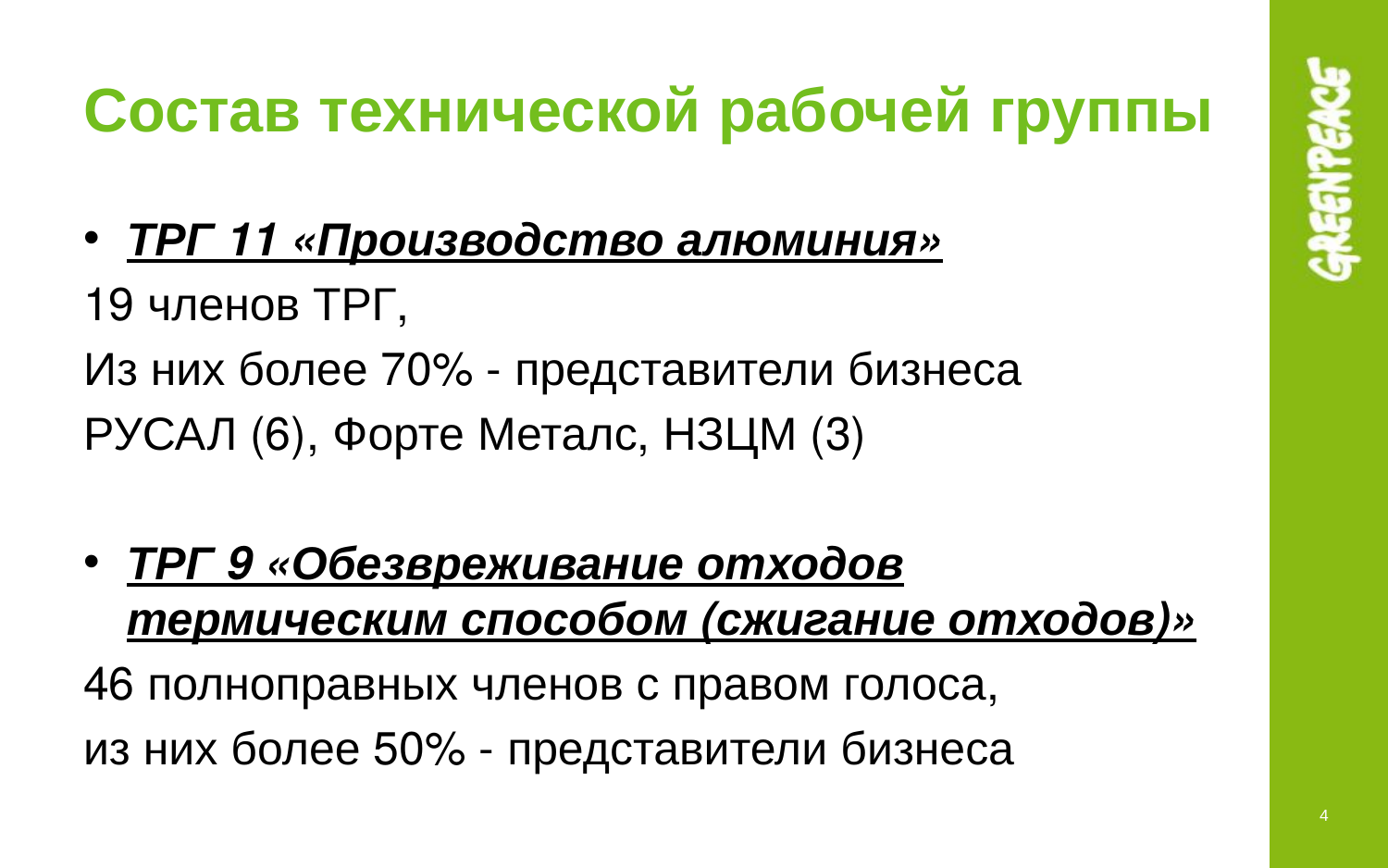

# Состав технической рабочей группы
ТРГ 11 «Производство алюминия»
19 членов ТРГ,
Из них более 70% - представители бизнеса
РУСАЛ (6), Форте Металс, НЗЦМ (3)

ТРГ 9 «Обезвреживание отходов термическим способом (сжигание отходов)»
46 полноправных членов с правом голоса,
из них более 50% - представители бизнеса